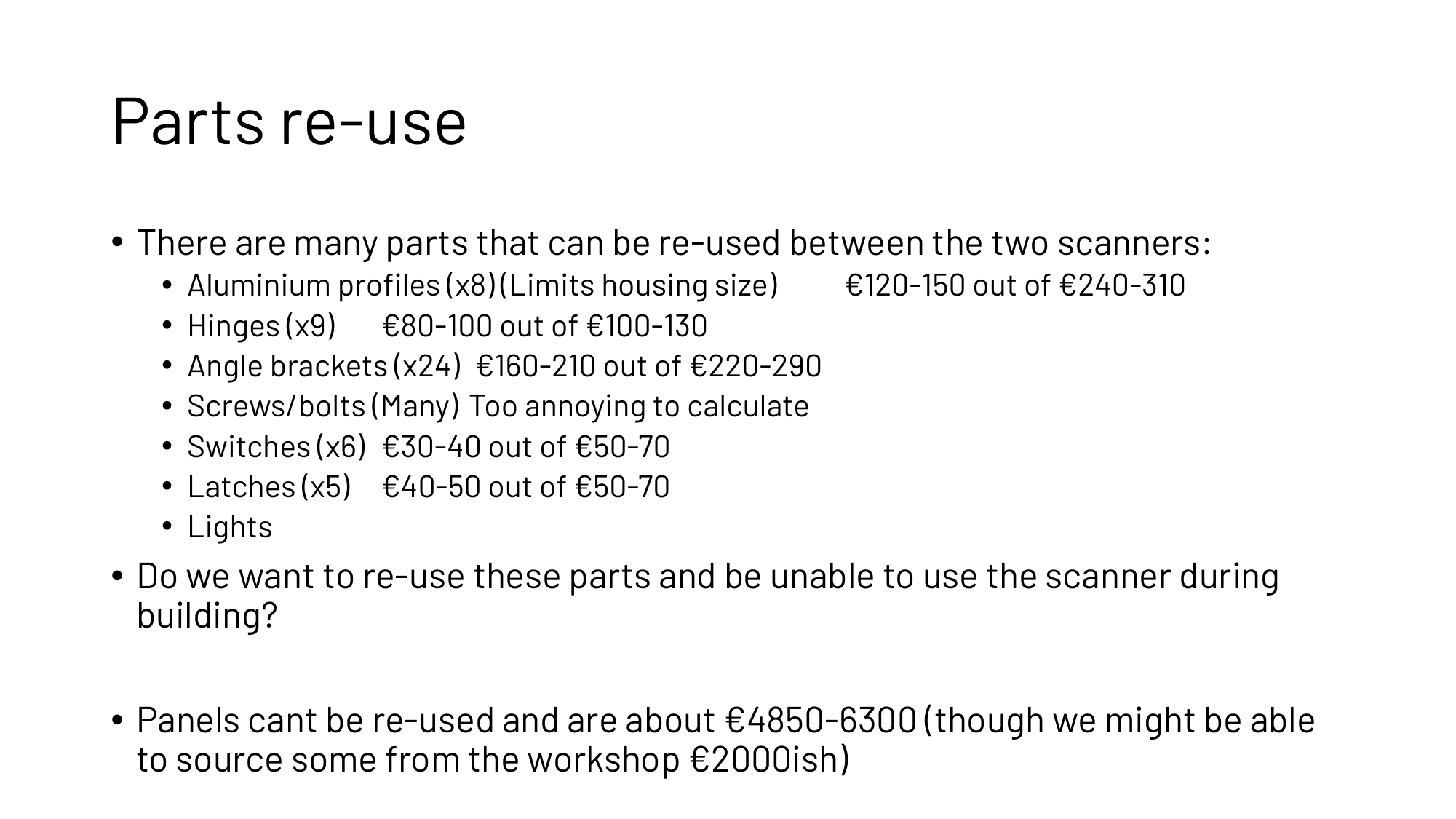

# Parts re-use
There are many parts that can be re-used between the two scanners:
Aluminium profiles (x8) (Limits housing size)	€120-150 out of €240-310
Hinges (x9)					 €80-100 out of €100-130
Angle brackets (x24)				 €160-210 out of €220-290
Screws/bolts (Many)				Too annoying to calculate
Switches (x6)					 €30-40 out of €50-70
Latches (x5)					 €40-50 out of €50-70
Lights
Do we want to re-use these parts and be unable to use the scanner during building?

Panels cant be re-used and are about €4850-6300 (though we might be able to source some from the workshop €2000ish)